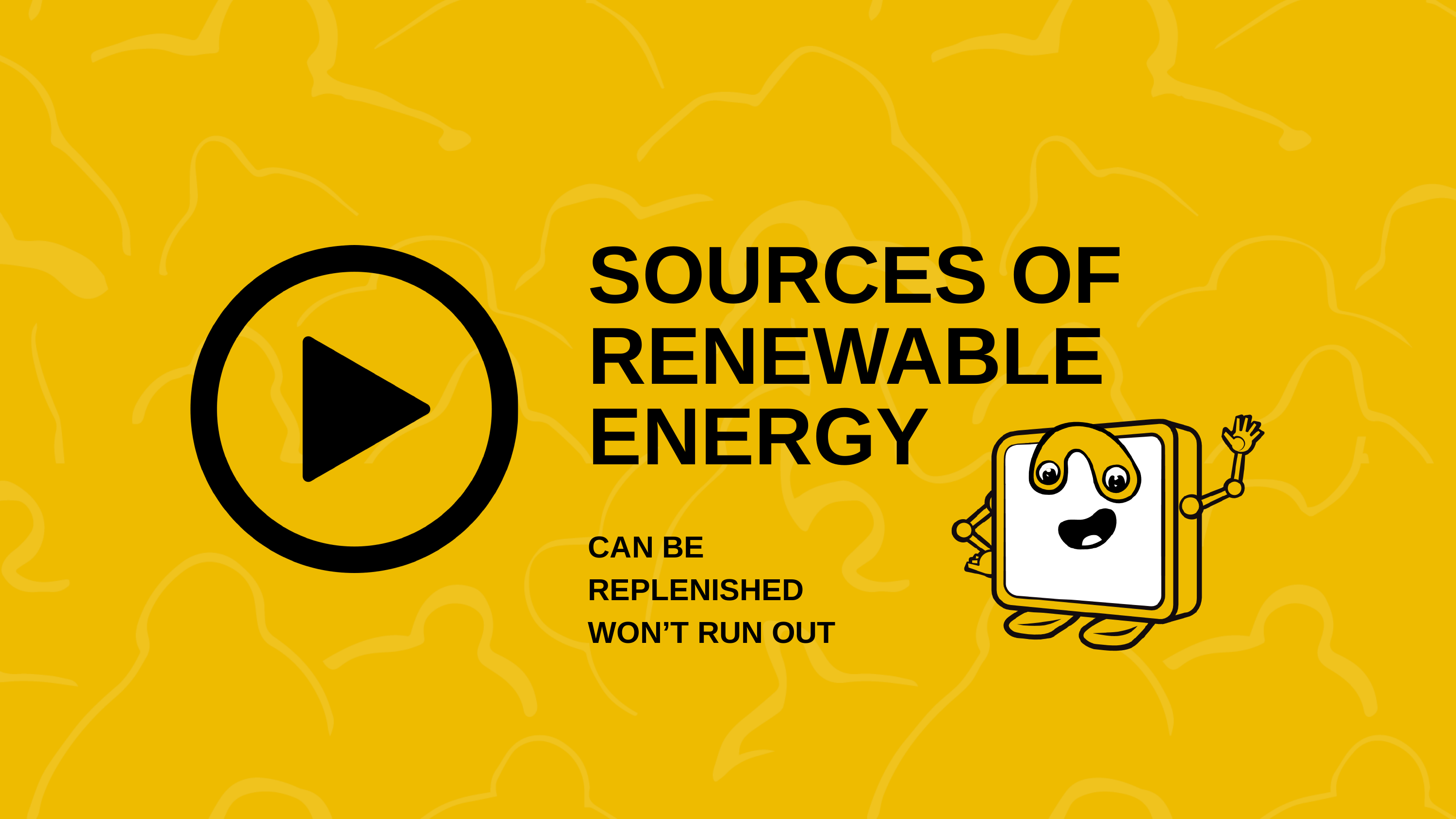

SOURCES OF
RENEWABLE ENERGY

CAN BE REPLENISHED
WON’T RUN OUT